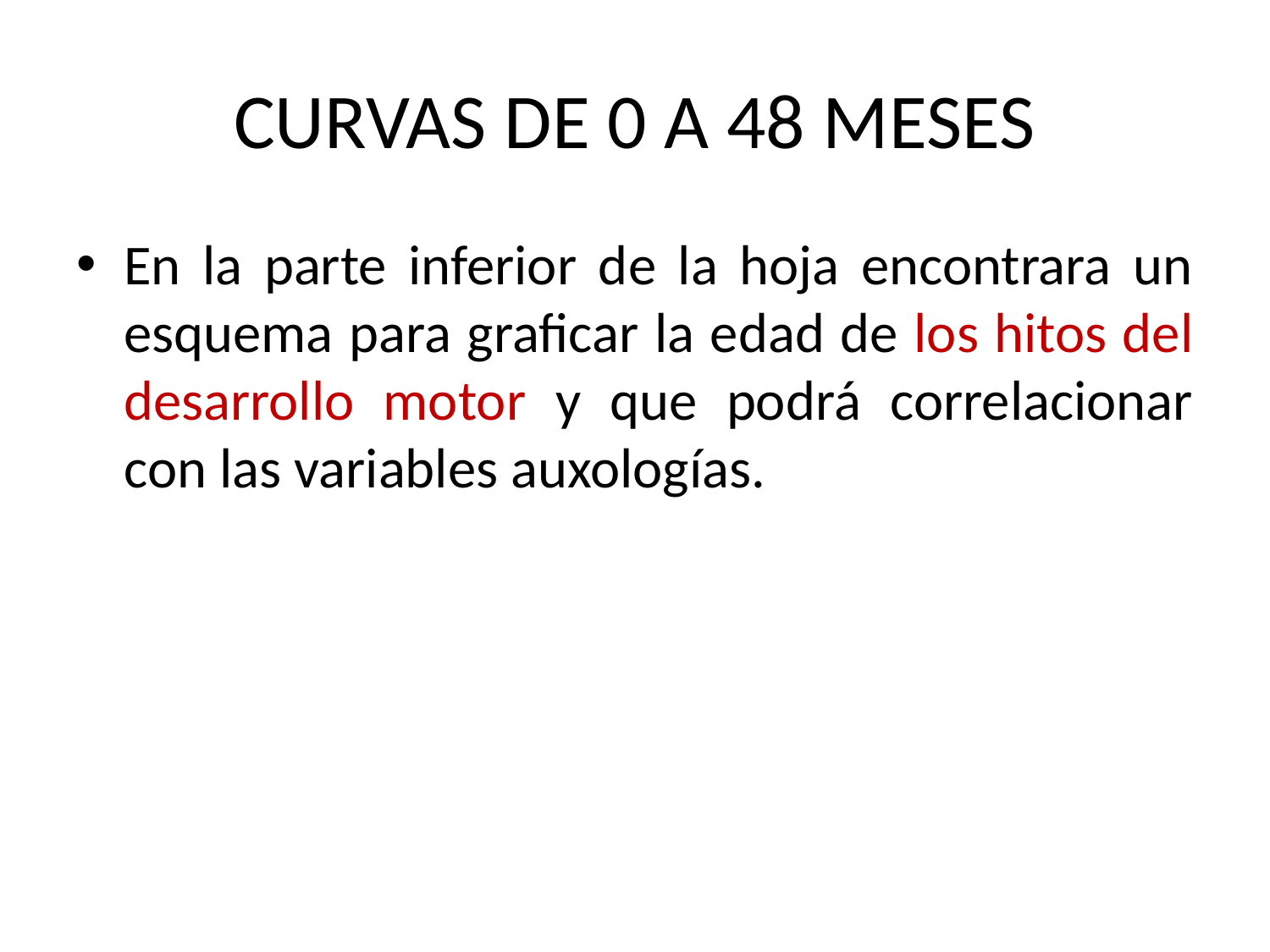

# CURVAS DE 0 A 48 MESES
En la parte inferior de la hoja encontrara un esquema para graficar la edad de los hitos del desarrollo motor y que podrá correlacionar con las variables auxologías.